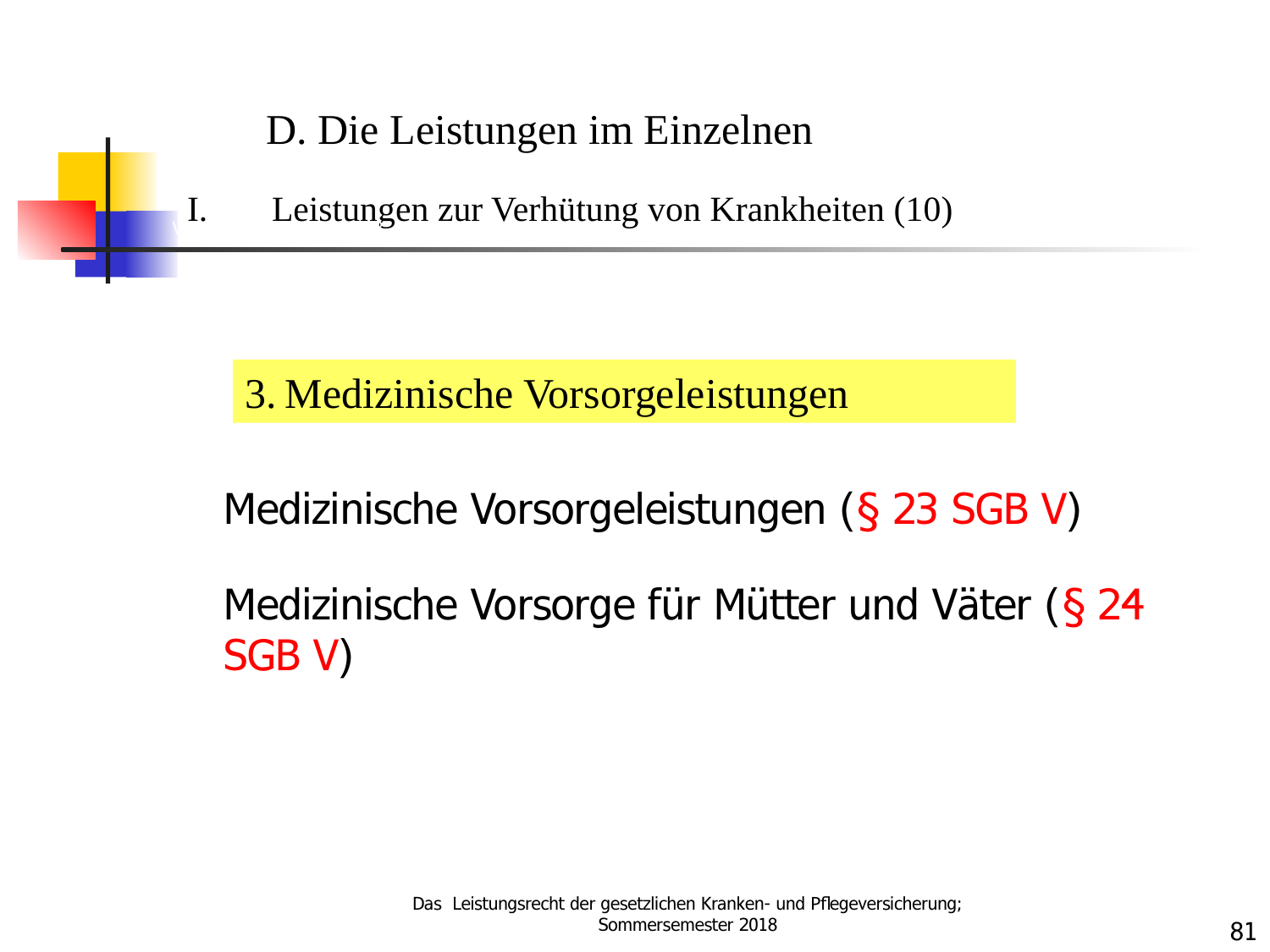

Verhütung v. Krankheiten 8
D. Die Leistungen im Einzelnen

Leistungen zur Verhütung von Krankheiten (10)
3. Medizinische Vorsorgeleistungen
Medizinische Vorsorgeleistungen (§ 23 SGB V)
Medizinische Vorsorge für Mütter und Väter (§ 24 SGB V)
Das  Leistungsrecht der gesetzlichen Kranken- und Pflegeversicherung; Sommersemester 2018
81